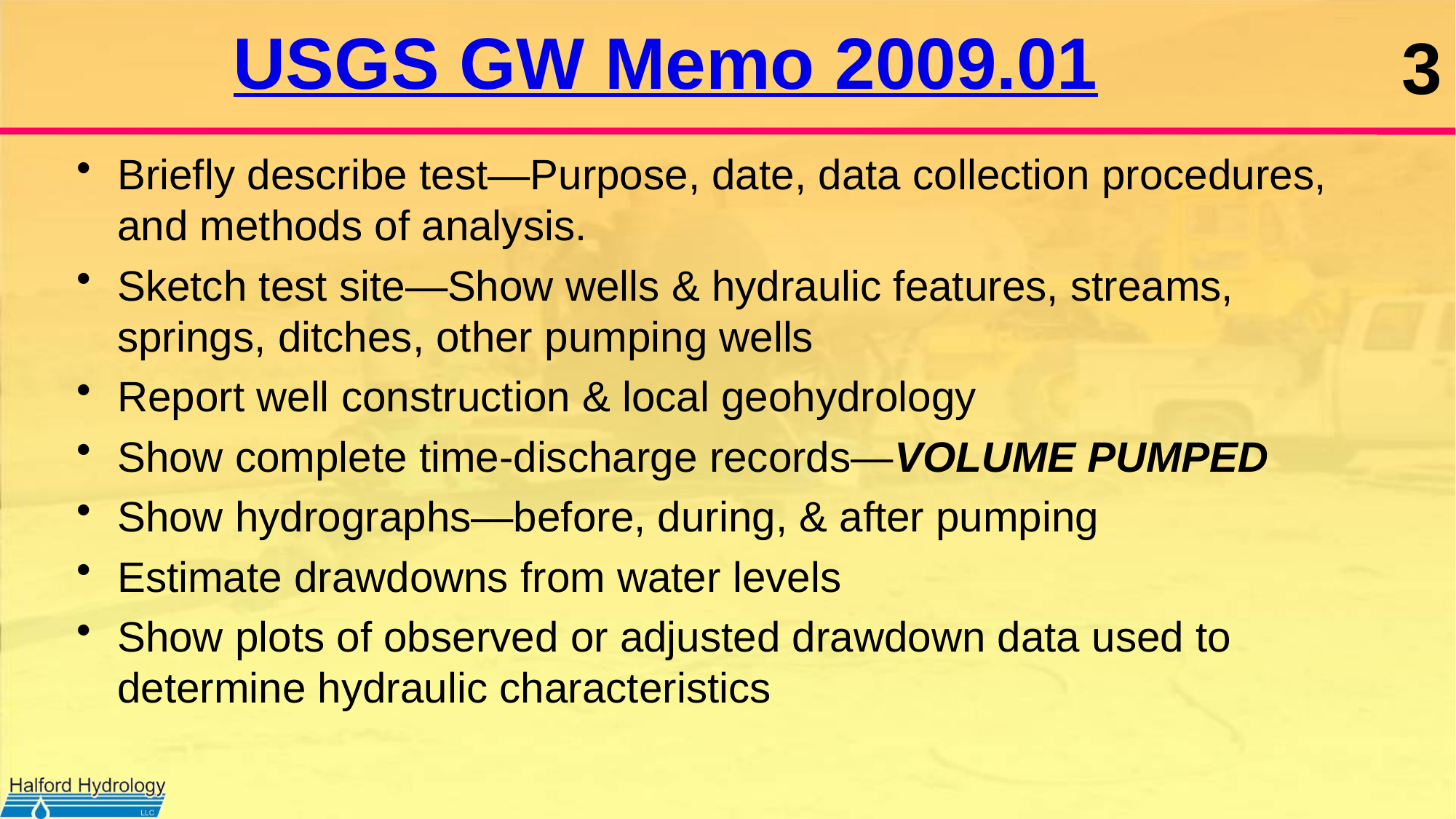

# USGS GW Memo 2009.01
Briefly describe test—Purpose, date, data collection procedures, and methods of analysis.
Sketch test site—Show wells & hydraulic features, streams, springs, ditches, other pumping wells
Report well construction & local geohydrology
Show complete time-discharge records—VOLUME PUMPED
Show hydrographs—before, during, & after pumping
Estimate drawdowns from water levels
Show plots of observed or adjusted drawdown data used to determine hydraulic characteristics